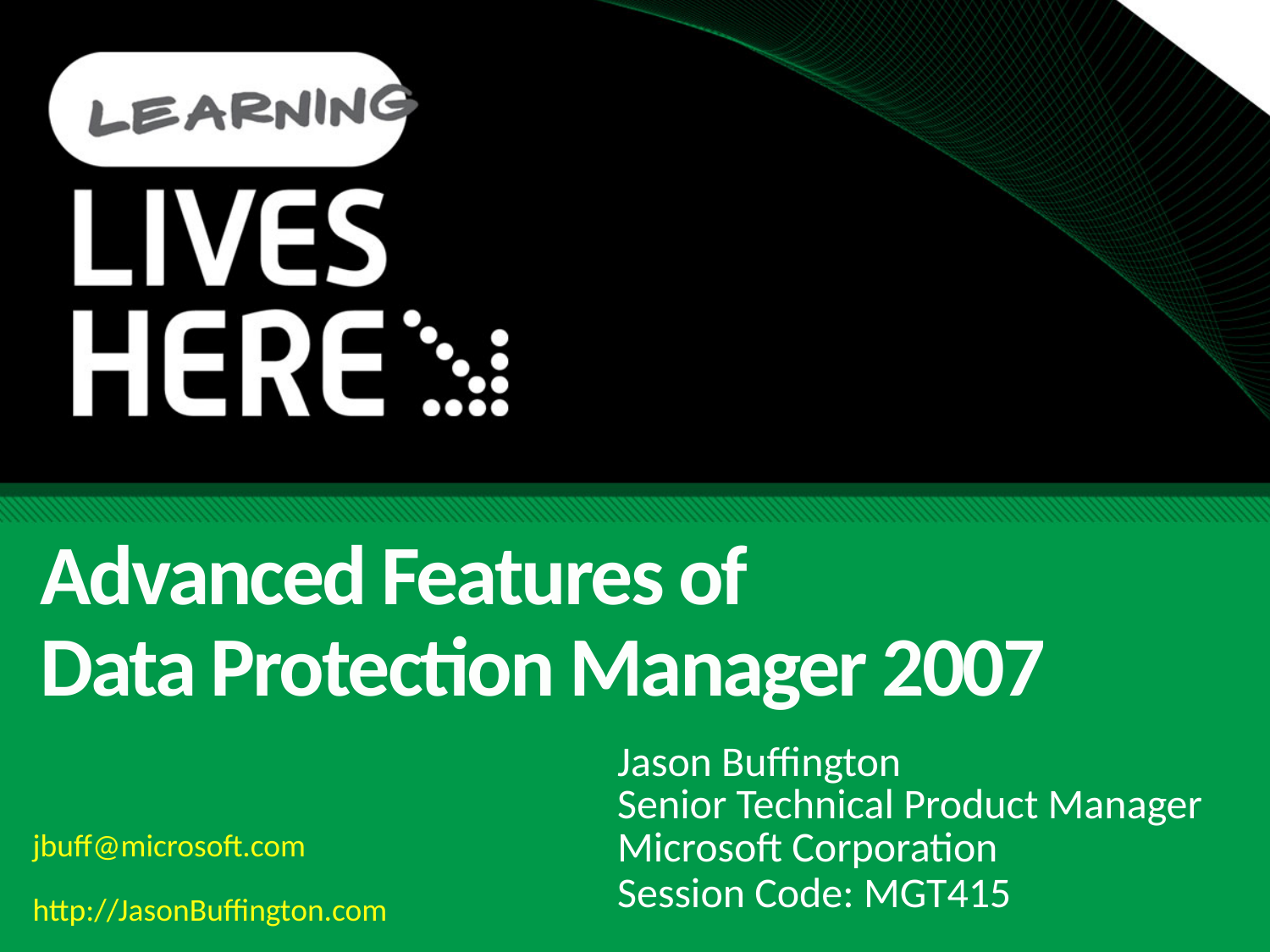

# Advanced Features of Data Protection Manager 2007
Jason Buffington
Senior Technical Product Manager
Microsoft Corporation
Session Code: MGT415
jbuff@microsoft.com

http://JasonBuffington.com